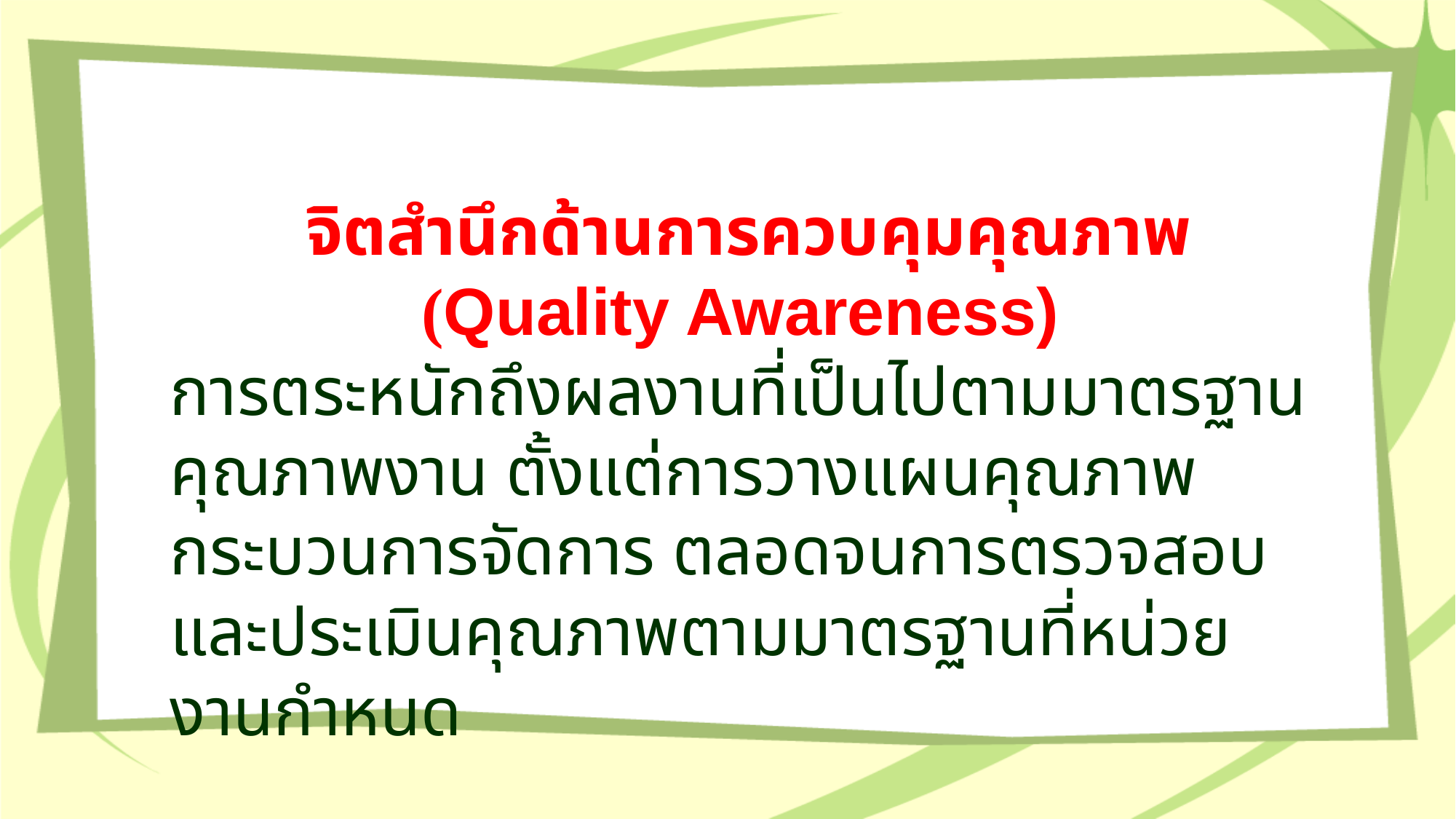

จิตสำนึกด้านการควบคุมคุณภาพ (Quality Awareness)
การตระหนักถึงผลงานที่เป็นไปตามมาตรฐานคุณภาพงาน ตั้งแต่การวางแผนคุณภาพ กระบวนการจัดการ ตลอดจนการตรวจสอบและประเมินคุณภาพตามมาตรฐานที่หน่วยงานกำหนด